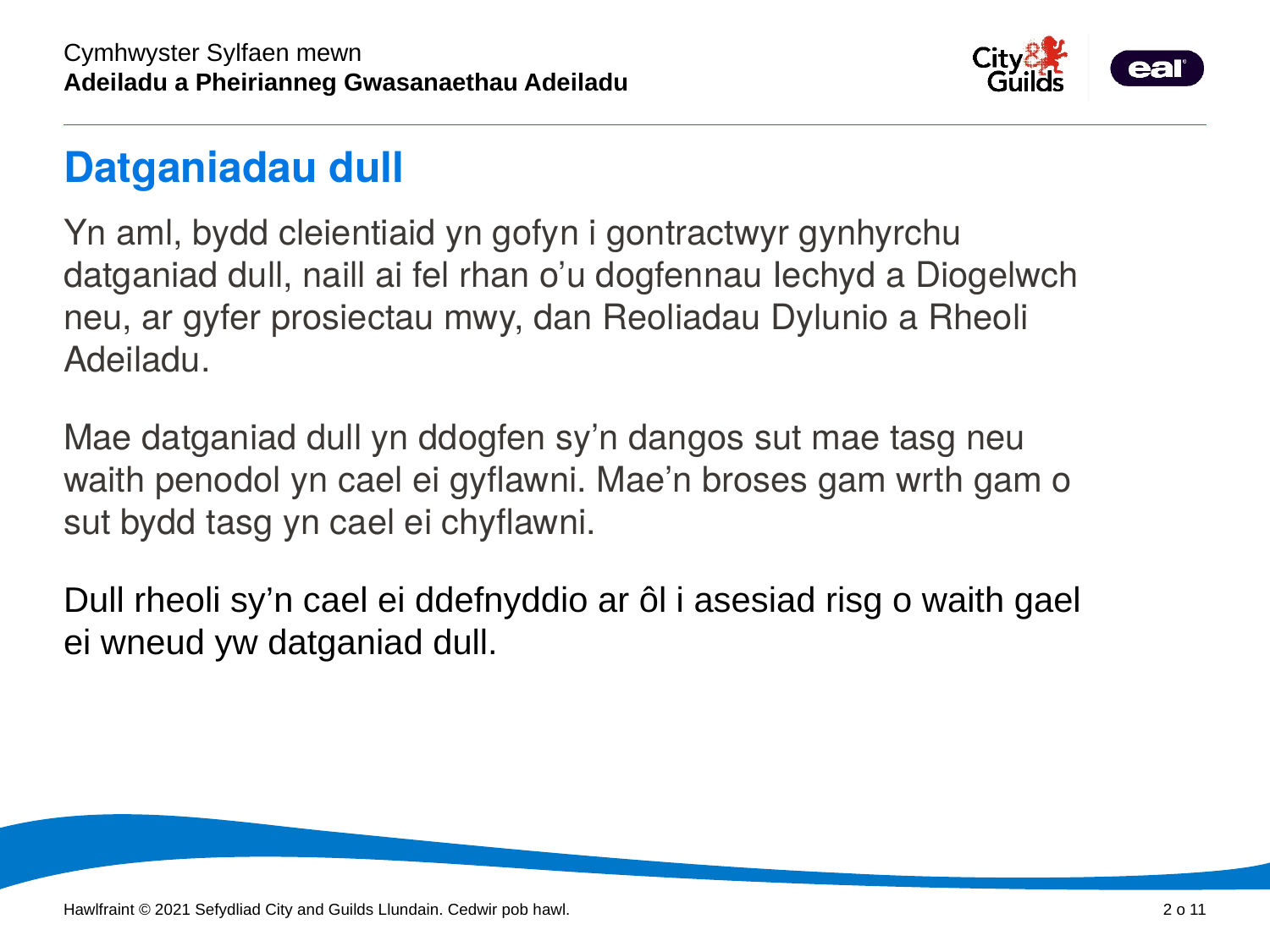

# Datganiadau dull
Yn aml, bydd cleientiaid yn gofyn i gontractwyr gynhyrchu datganiad dull, naill ai fel rhan o’u dogfennau Iechyd a Diogelwch neu, ar gyfer prosiectau mwy, dan Reoliadau Dylunio a Rheoli Adeiladu.
Mae datganiad dull yn ddogfen sy’n dangos sut mae tasg neu waith penodol yn cael ei gyflawni. Mae’n broses gam wrth gam o sut bydd tasg yn cael ei chyflawni.
Dull rheoli sy’n cael ei ddefnyddio ar ôl i asesiad risg o waith gael ei wneud yw datganiad dull.